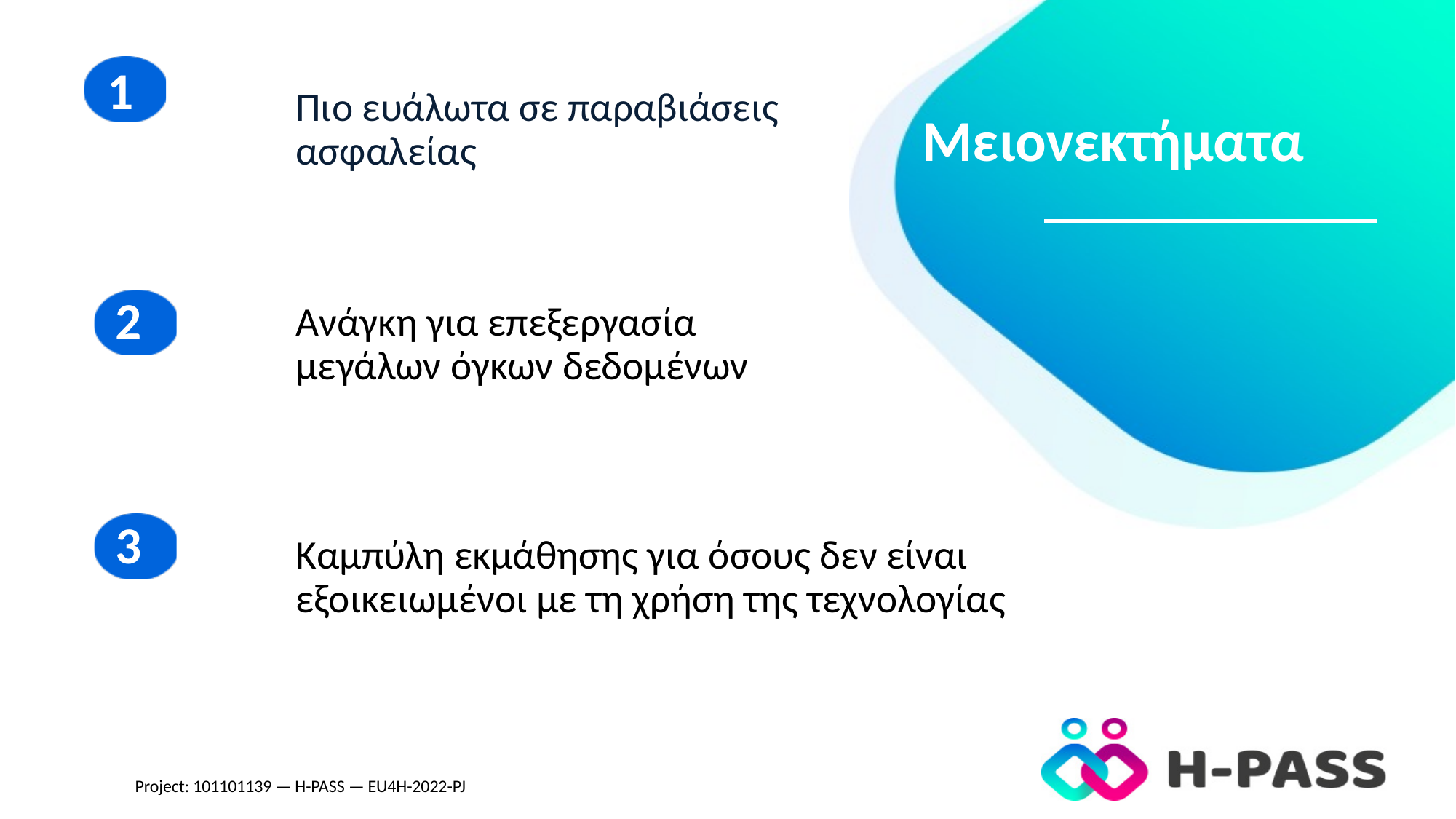

Πιο ευάλωτα σε παραβιάσεις ασφαλείας

# Μειονεκτήματα
Ανάγκη για επεξεργασία μεγάλων όγκων δεδομένων

Καμπύλη εκμάθησης για όσους δεν είναι εξοικειωμένοι με τη χρήση της τεχνολογίας

Project: 101101139 — H-PASS — EU4H-2022-PJ